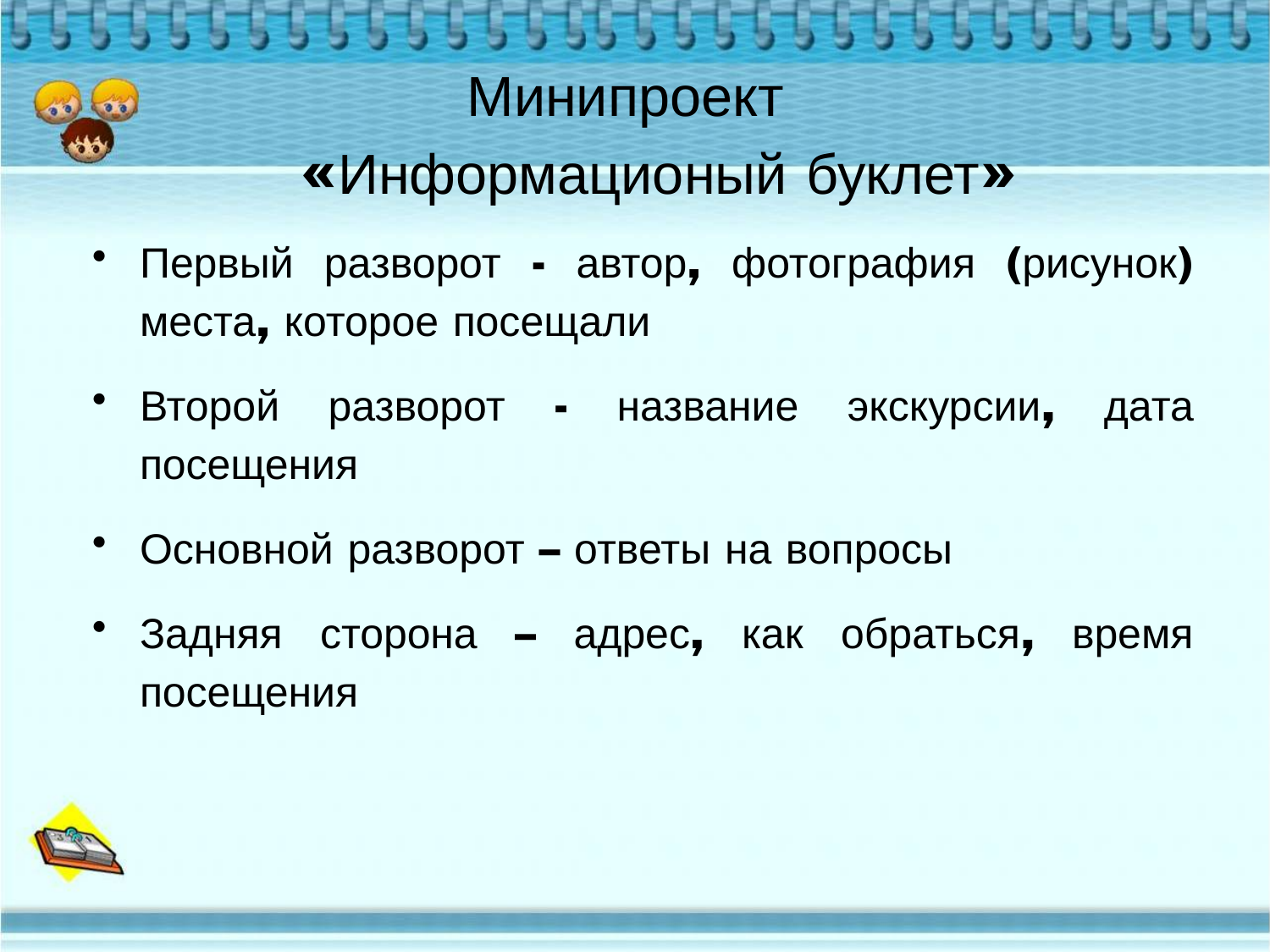

# Минипроект «Информационый буклет»
Первый разворот - автор, фотография (рисунок) места, которое посещали
Второй разворот - название экскурсии, дата посещения
Основной разворот – ответы на вопросы
Задняя сторона – адрес, как обраться, время посещения